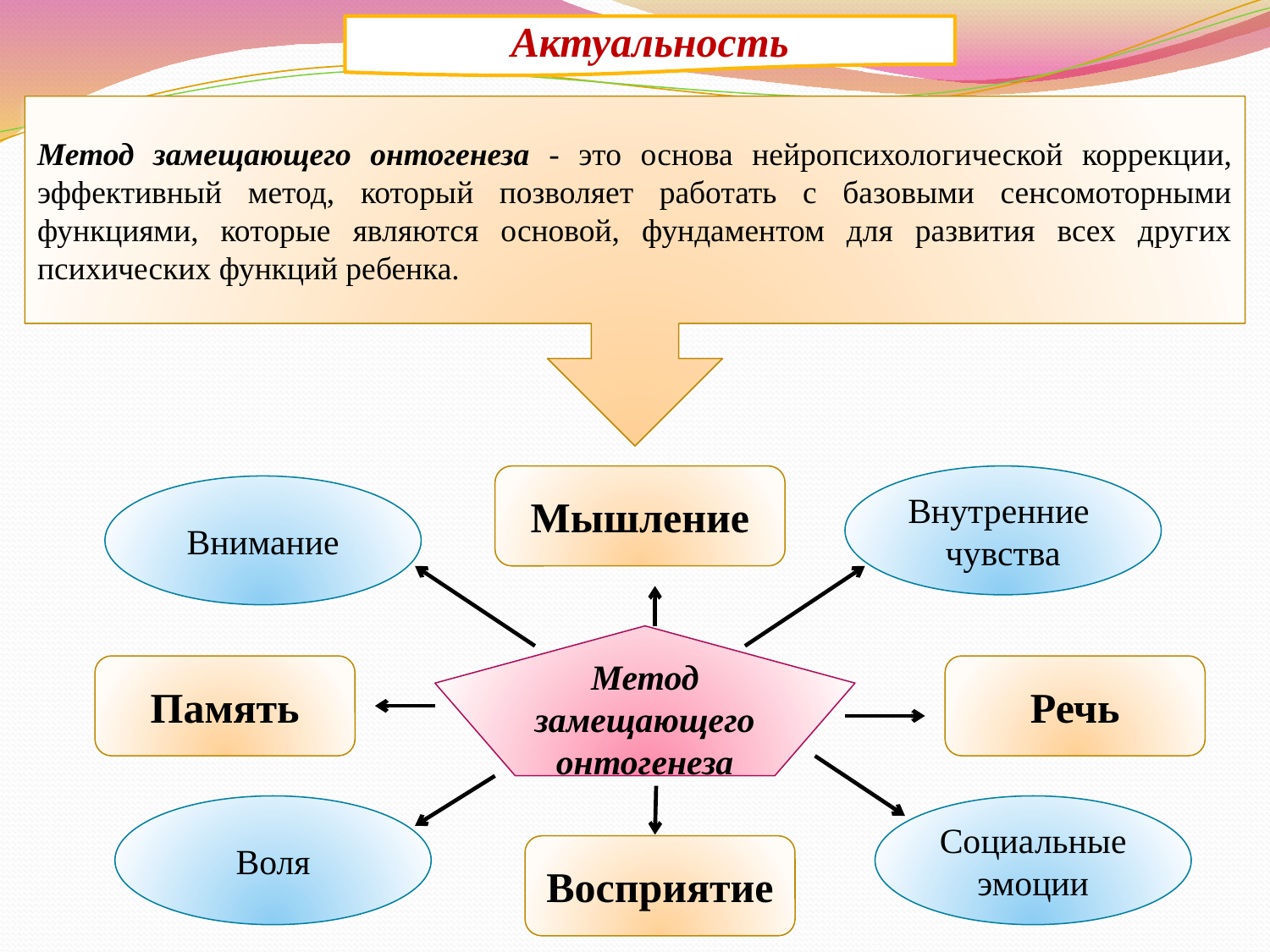

Актуальность
Метод замещающего онтогенеза - это основа нейропсихологической коррекции, эффективный метод, который позволяет работать с базовыми сенсомоторными функциями, которые являются основой, фундаментом для развития всех других психических функций ребенка.
Мышление
Внутренние
чувства
Внимание
Метод замещающего онтогенеза
Память
Речь
Воля
Социальные эмоции
Восприятие